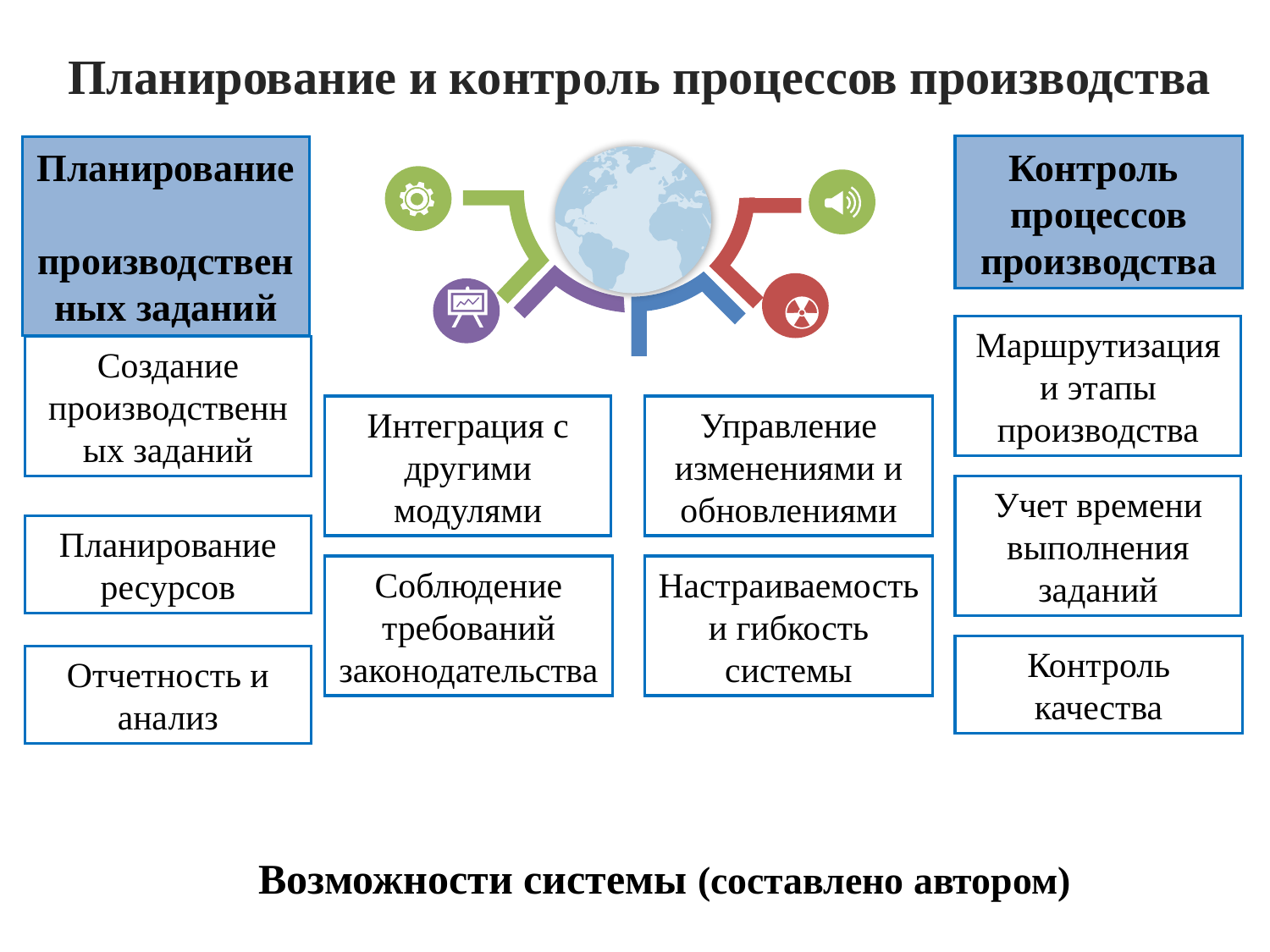

Планирование и контроль процессов производства
Контроль  процессов производства
Планирование  производственных заданий

Маршрутизация и этапы производства
Создание производственных заданий
Интеграция с другими модулями
Управление изменениями и обновлениями
Учет времени выполнения заданий
Планирование ресурсов
Соблюдение требований законодательства
Настраиваемость и гибкость системы
Контроль качества
Отчетность и анализ
Возможности системы (составлено автором)